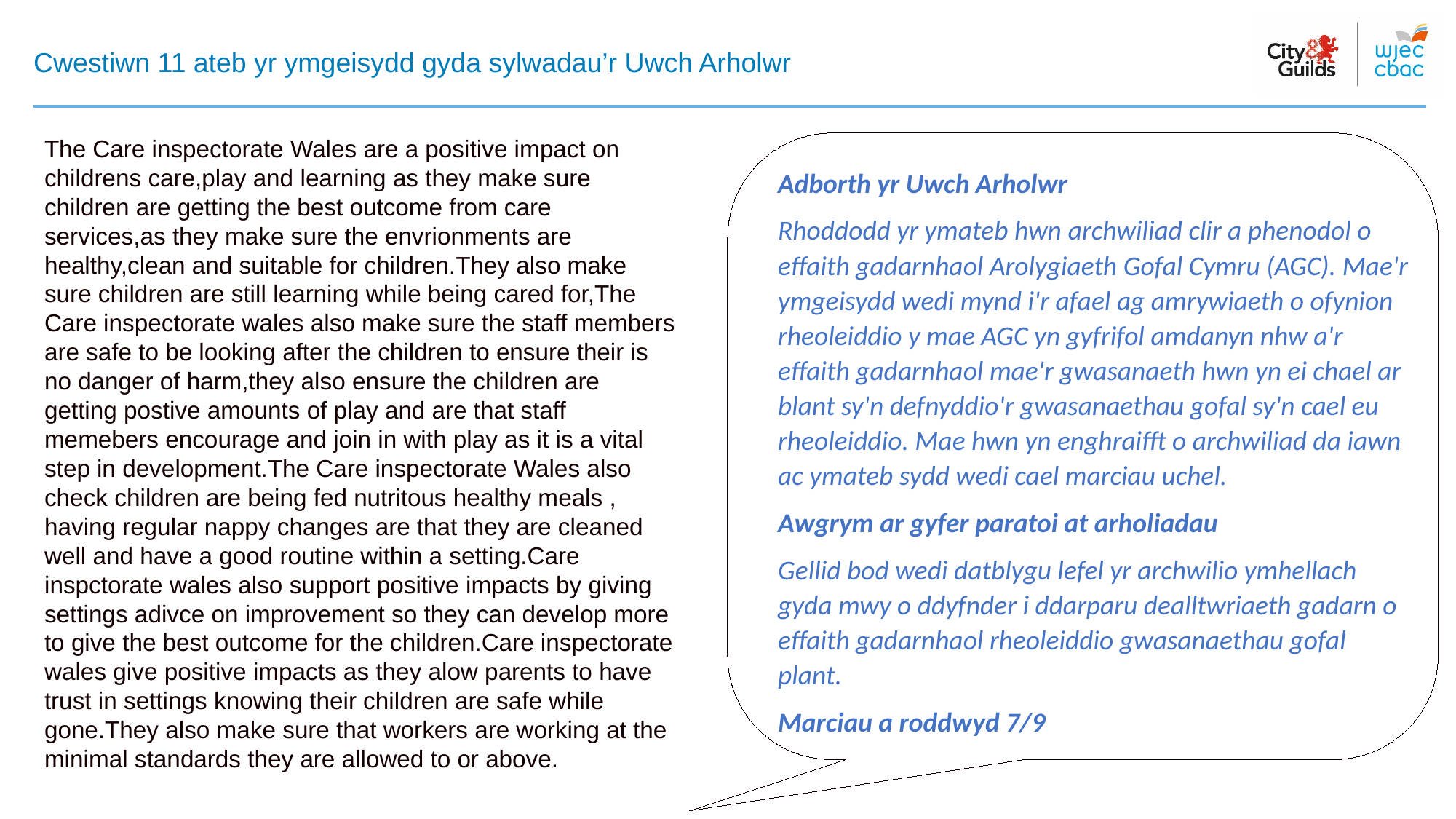

# Cwestiwn 11 ateb yr ymgeisydd gyda sylwadau’r Uwch Arholwr
The Care inspectorate Wales are a positive impact on childrens care,play and learning as they make sure children are getting the best outcome from care services,as they make sure the envrionments are healthy,clean and suitable for children.They also make sure children are still learning while being cared for,The Care inspectorate wales also make sure the staff members are safe to be looking after the children to ensure their is no danger of harm,they also ensure the children are getting postive amounts of play and are that staff memebers encourage and join in with play as it is a vital step in development.The Care inspectorate Wales also check children are being fed nutritous healthy meals , having regular nappy changes are that they are cleaned well and have a good routine within a setting.Care inspctorate wales also support positive impacts by giving settings adivce on improvement so they can develop more to give the best outcome for the children.Care inspectorate wales give positive impacts as they alow parents to have trust in settings knowing their children are safe while gone.They also make sure that workers are working at the minimal standards they are allowed to or above.

Adborth yr Uwch Arholwr
​Rhoddodd yr ymateb hwn archwiliad clir a phenodol o effaith gadarnhaol Arolygiaeth Gofal Cymru (AGC). Mae'r ymgeisydd wedi mynd i'r afael ag amrywiaeth o ofynion rheoleiddio y mae AGC yn gyfrifol amdanyn nhw a'r effaith gadarnhaol mae'r gwasanaeth hwn yn ei chael ar blant sy'n defnyddio'r gwasanaethau gofal sy'n cael eu rheoleiddio. Mae hwn yn enghraifft o archwiliad da iawn ac ymateb sydd wedi cael marciau uchel.
​Awgrym ar gyfer paratoi at arholiadau
Gellid bod wedi datblygu lefel yr archwilio ymhellach gyda mwy o ddyfnder i ddarparu dealltwriaeth gadarn o effaith gadarnhaol rheoleiddio gwasanaethau gofal plant.
Marciau a roddwyd 7/9